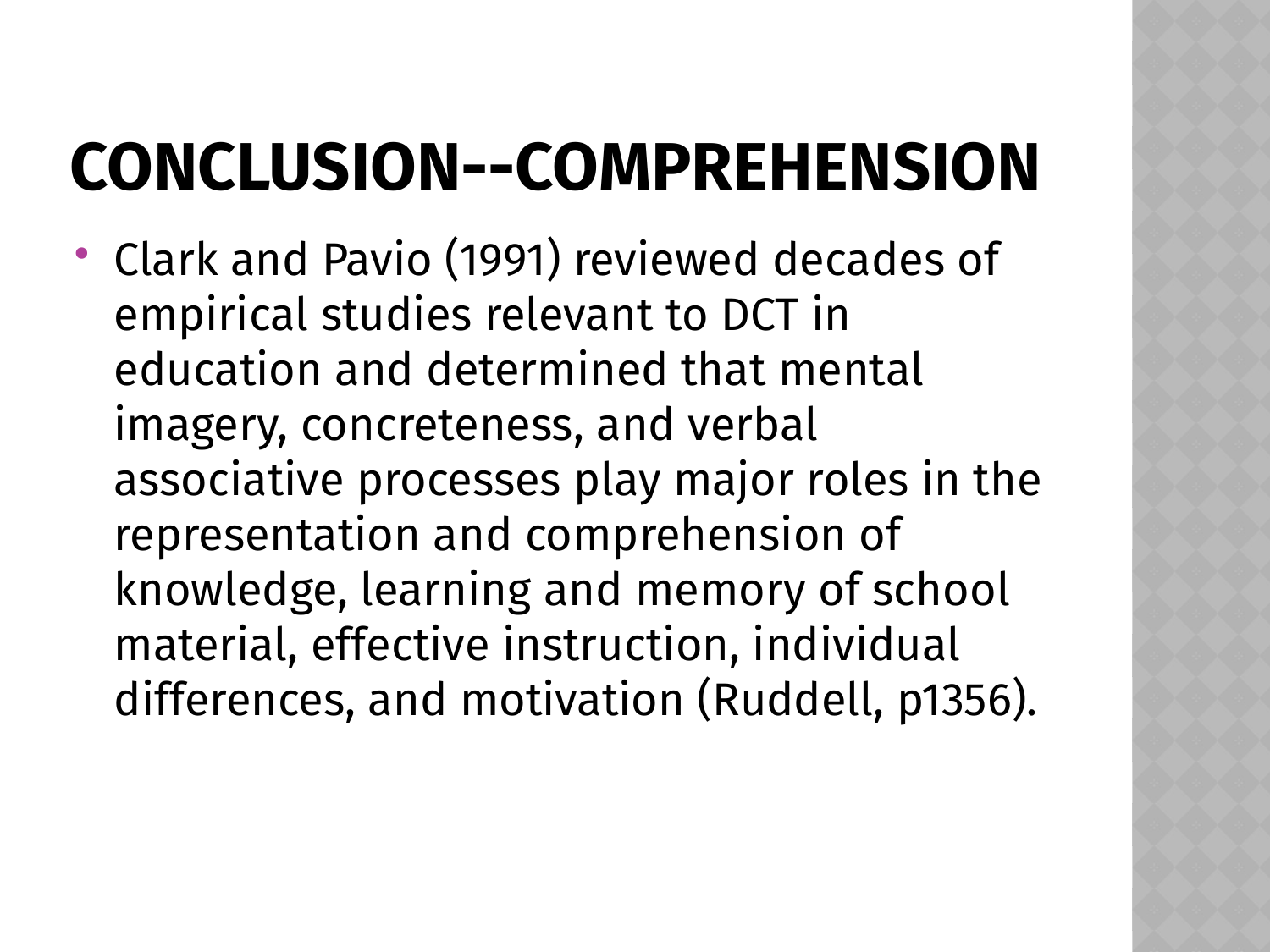

# Conclusion--comprehension
Clark and Pavio (1991) reviewed decades of empirical studies relevant to DCT in education and determined that mental imagery, concreteness, and verbal associative processes play major roles in the representation and comprehension of knowledge, learning and memory of school material, effective instruction, individual differences, and motivation (Ruddell, p1356).